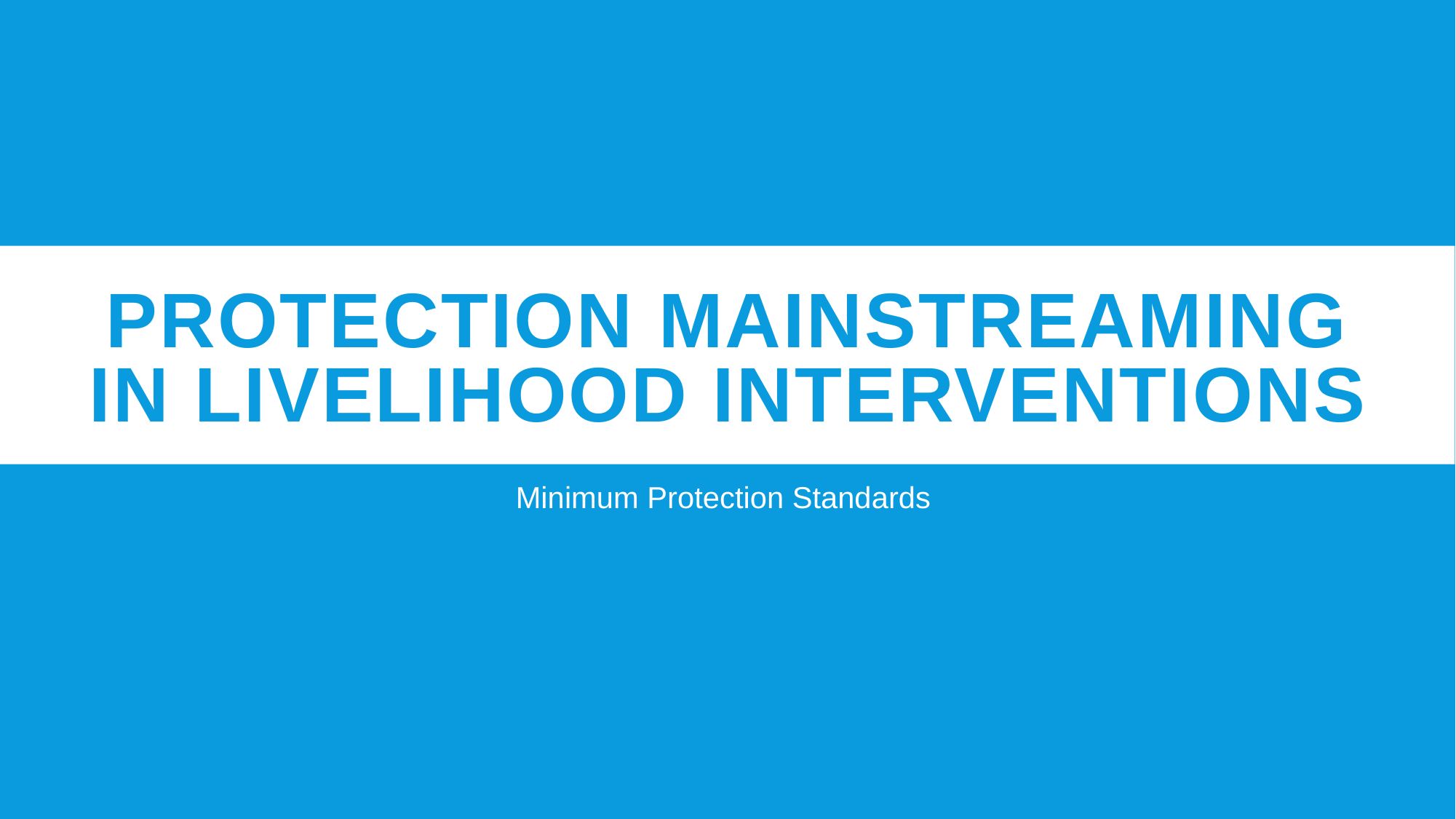

# Protection Mainstreaming in Livelihood Interventions
Minimum Protection Standards